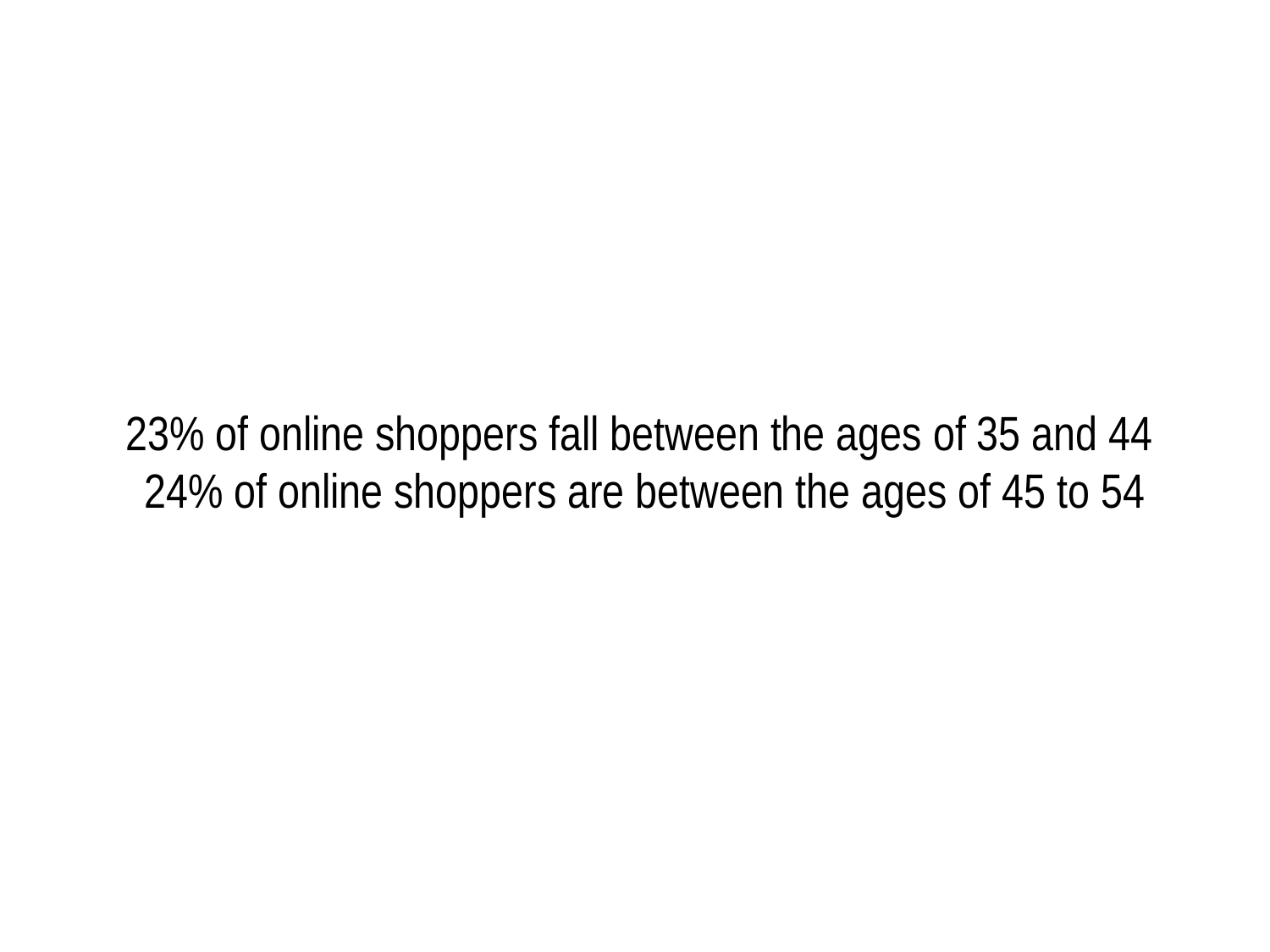

# 23% of online shoppers fall between the ages of 35 and 44 24% of online shoppers are between the ages of 45 to 54